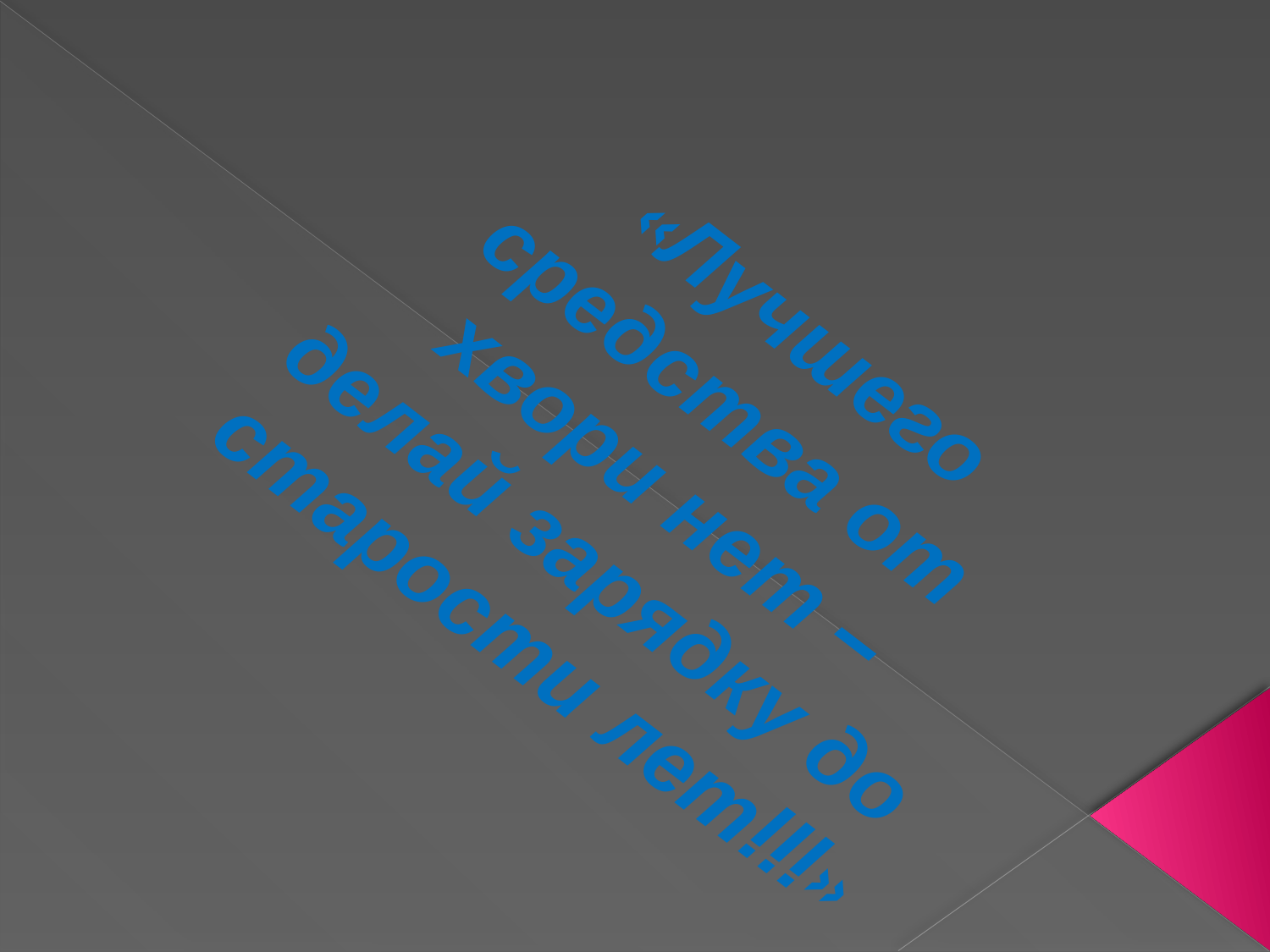

«Лучшего средства от хвори нет – делай зарядку до старости лет!!!»